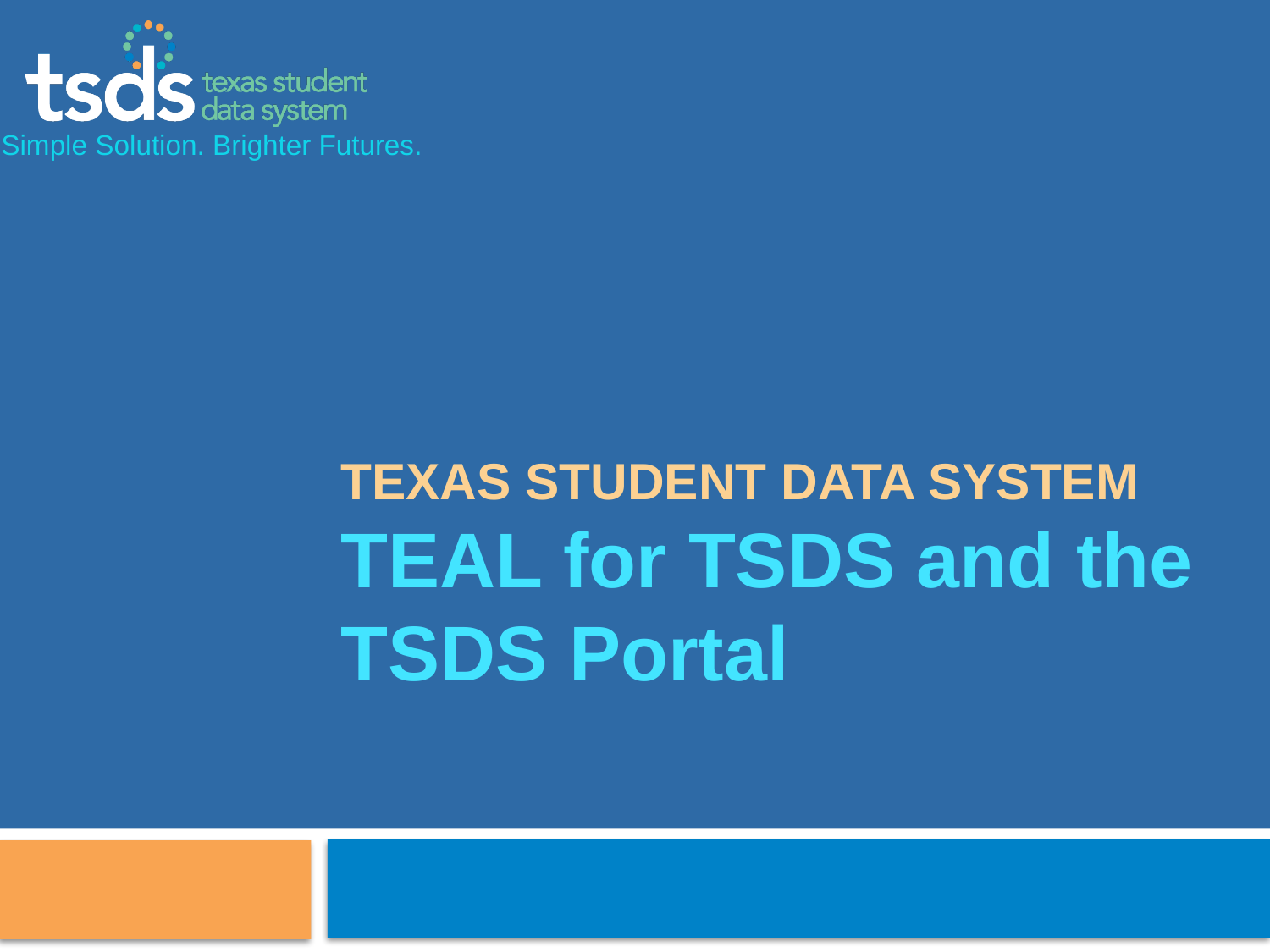

Simple Solution. Brighter Futures.
# Texas Student Data System TEAL for TSDS and the TSDS Portal